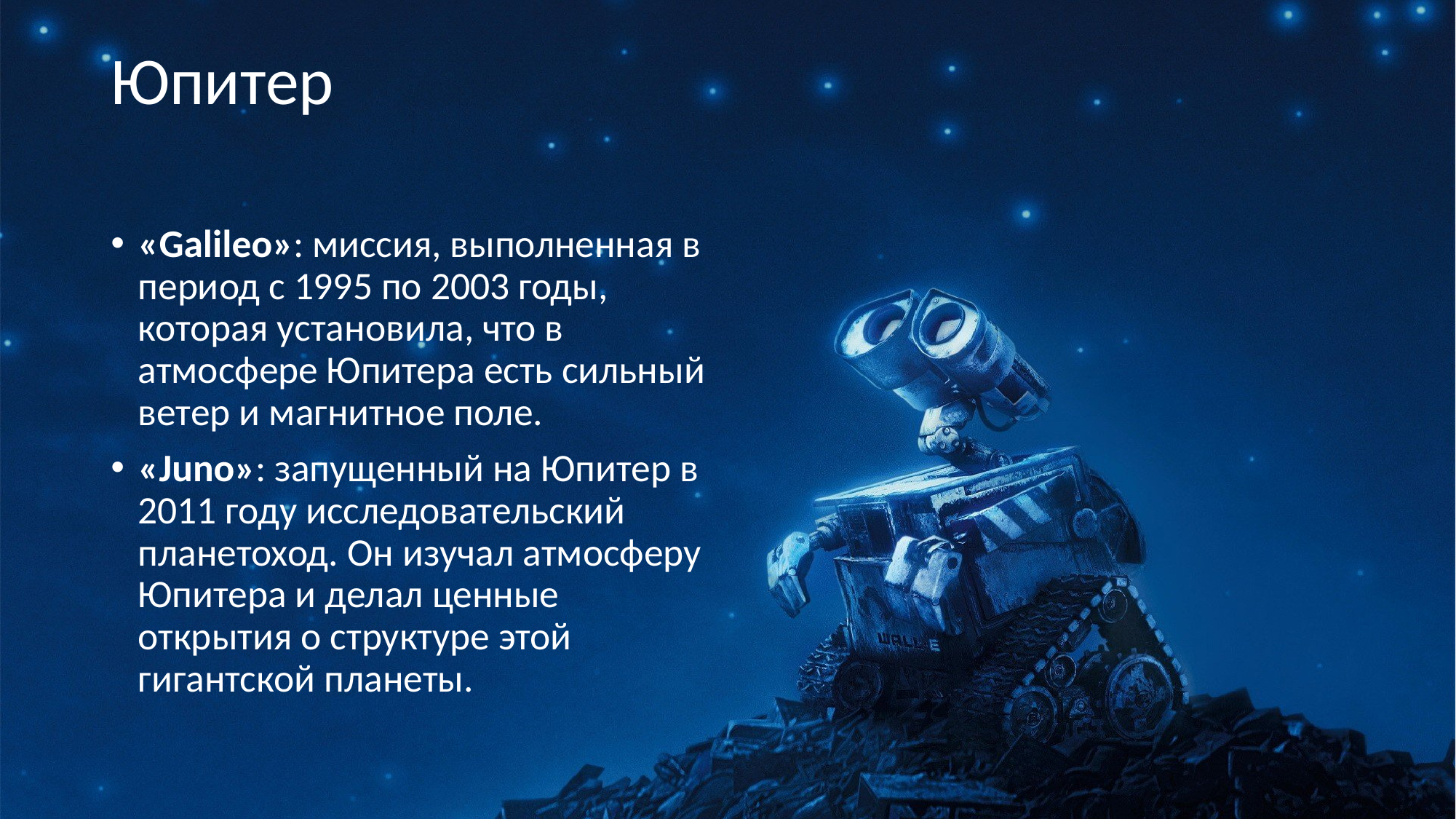

# Юпитер
«Galileo»: миссия, выполненная в период с 1995 по 2003 годы, которая установила, что в атмосфере Юпитера есть сильный ветер и магнитное поле.
«Juno»: запущенный на Юпитер в 2011 году исследовательский планетоход. Он изучал атмосферу Юпитера и делал ценные открытия о структуре этой гигантской планеты.